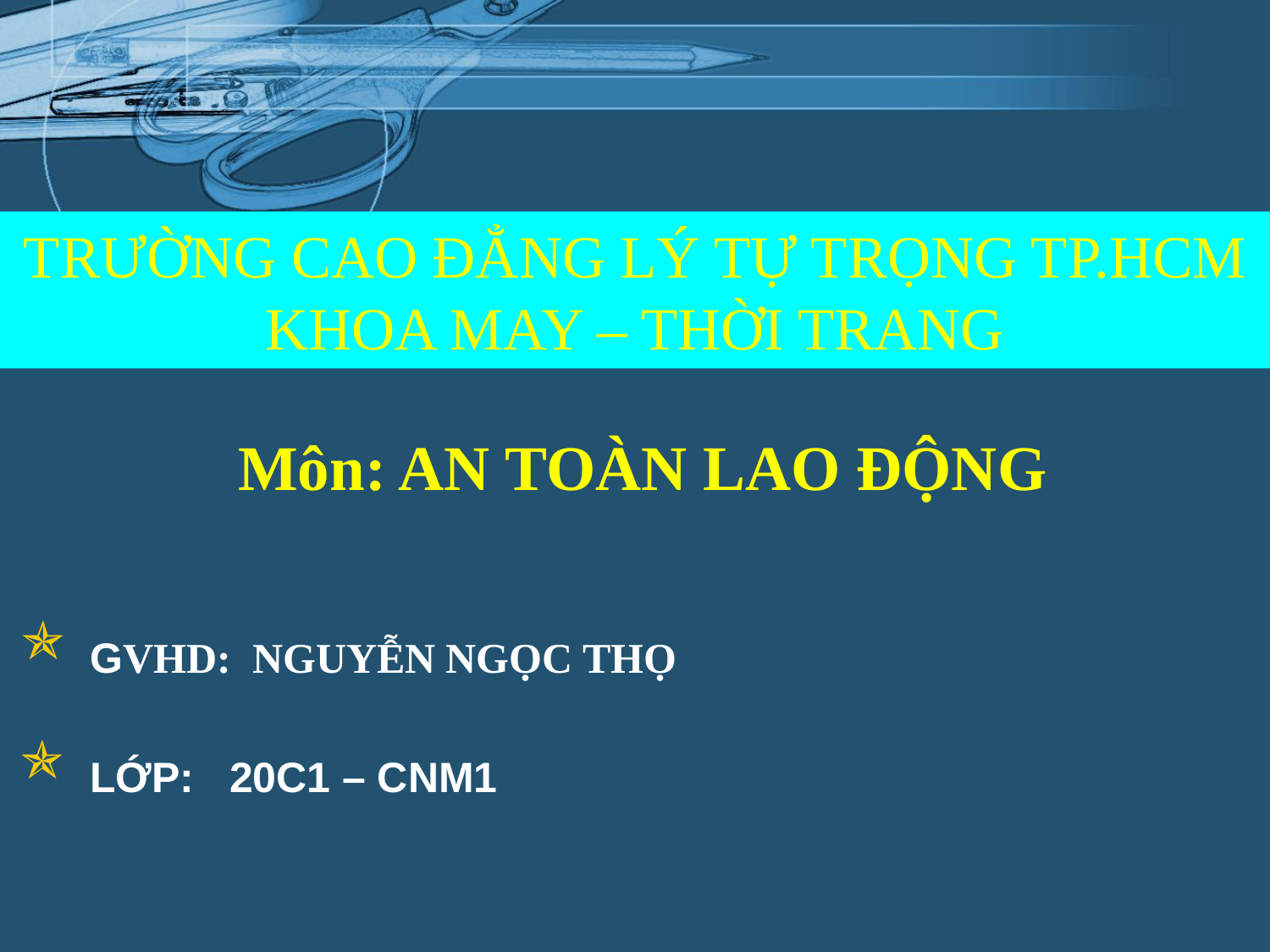

TRƯỜNG CAO ĐẲNG LÝ TỰ TRỌNG TP.HCM
KHOA MAY – THỜI TRANG
# Môn: AN TOÀN LAO ĐỘNG
 GVHD:  NGUYỄN NGỌC THỌ
 LỚP:   20C1 – CNM1